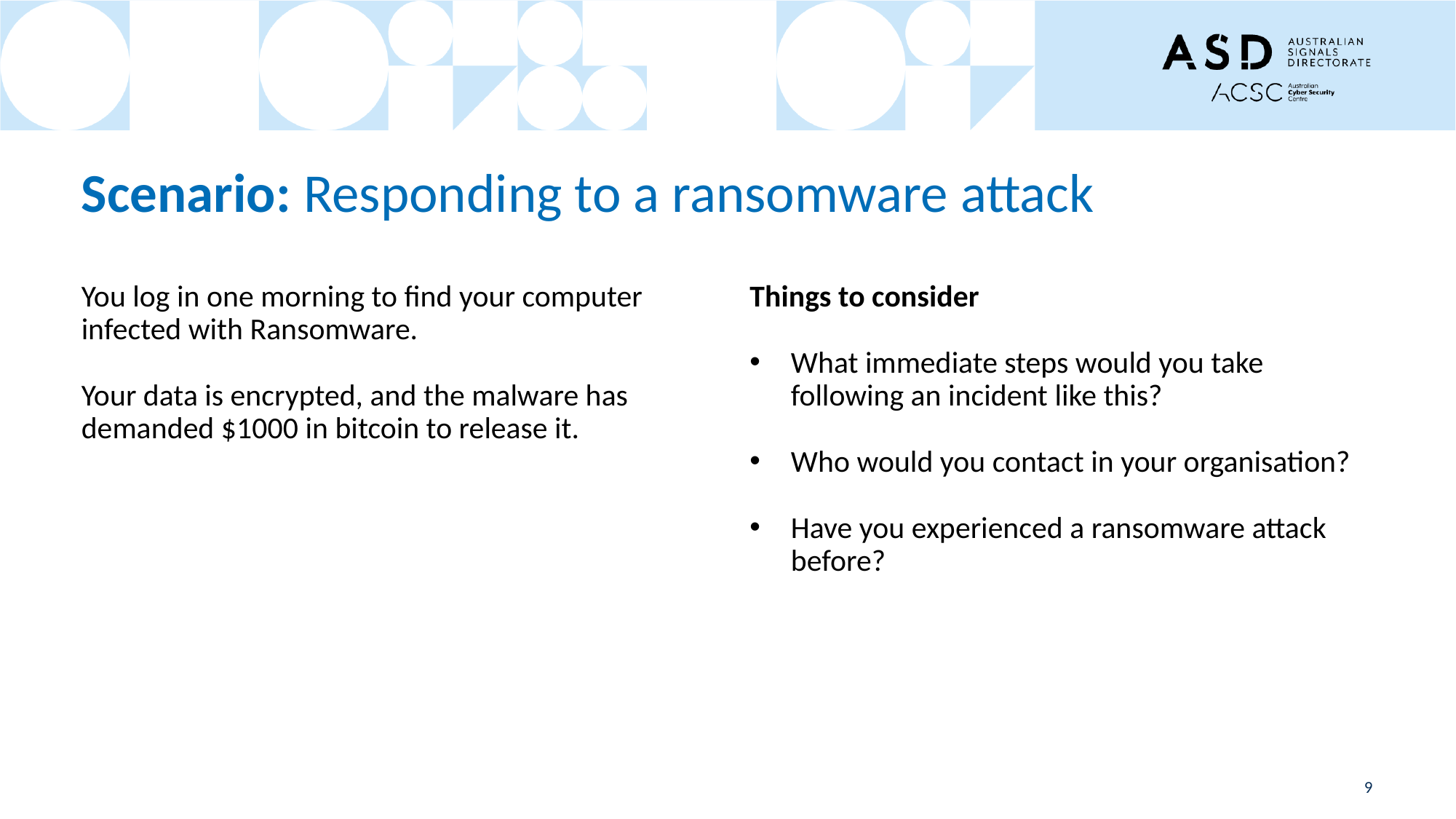

# Scenario: Responding to a ransomware attack
You log in one morning to find your computer infected with Ransomware.
Your data is encrypted, and the malware has demanded $1000 in bitcoin to release it.

Things to consider
What immediate steps would you take following an incident like this?
Who would you contact in your organisation?
Have you experienced a ransomware attack before?
9